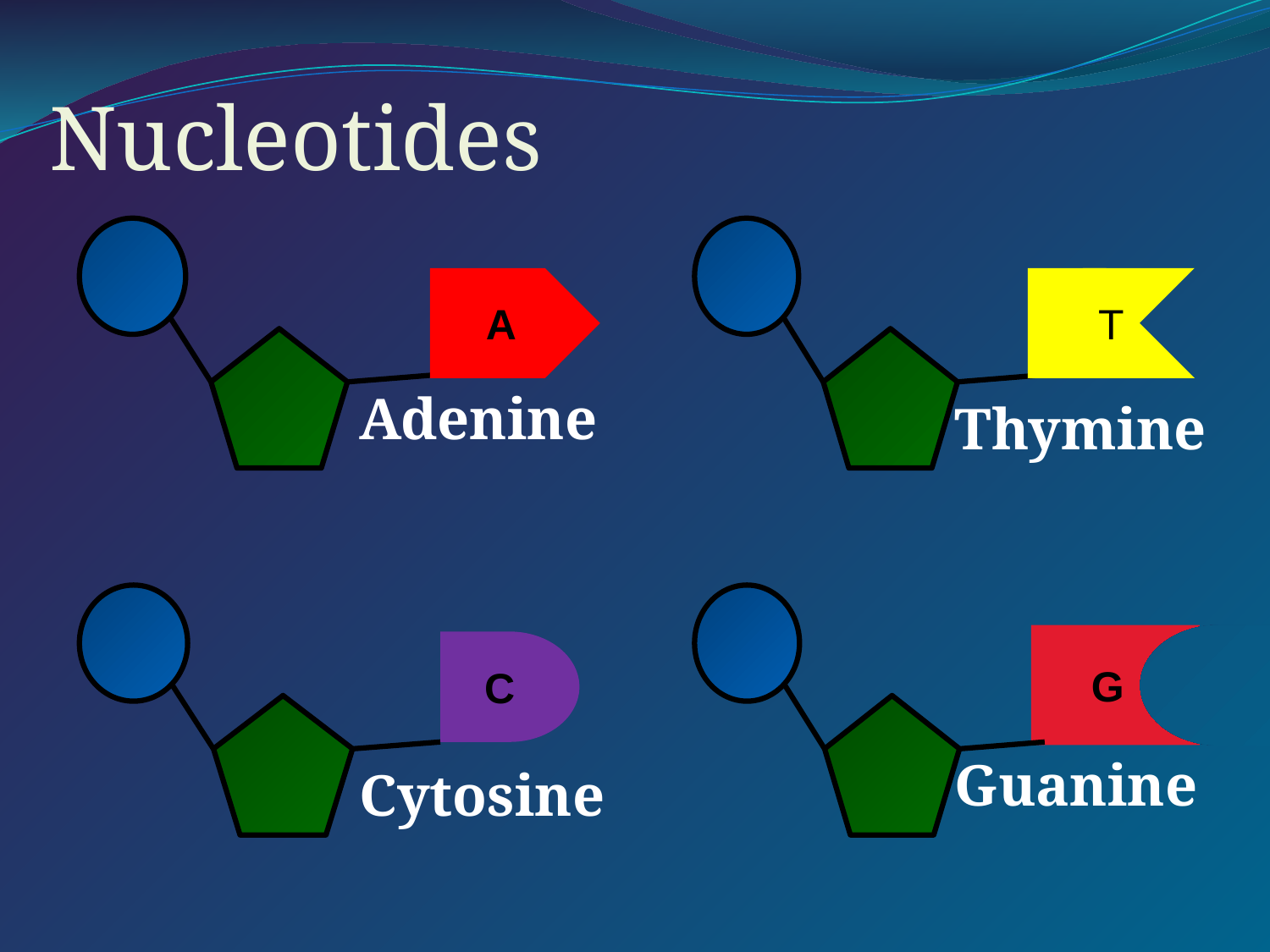

# Nucleotides

A
Adenine

T
Thymine

C

Cytosine

    G

Guanine